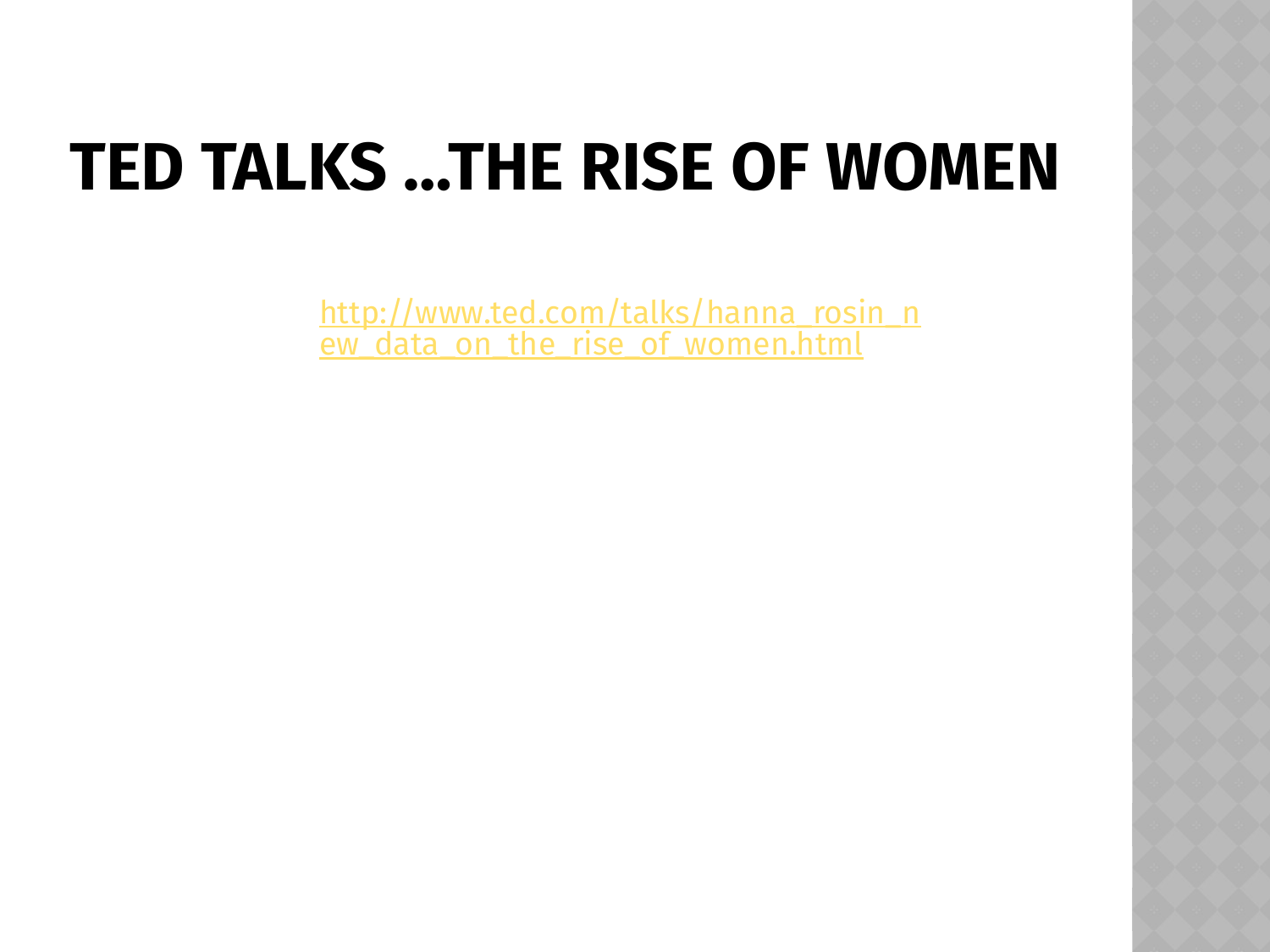

# TED Talks …The Rise of Women
http://www.ted.com/talks/hanna_rosin_new_data_on_the_rise_of_women.html